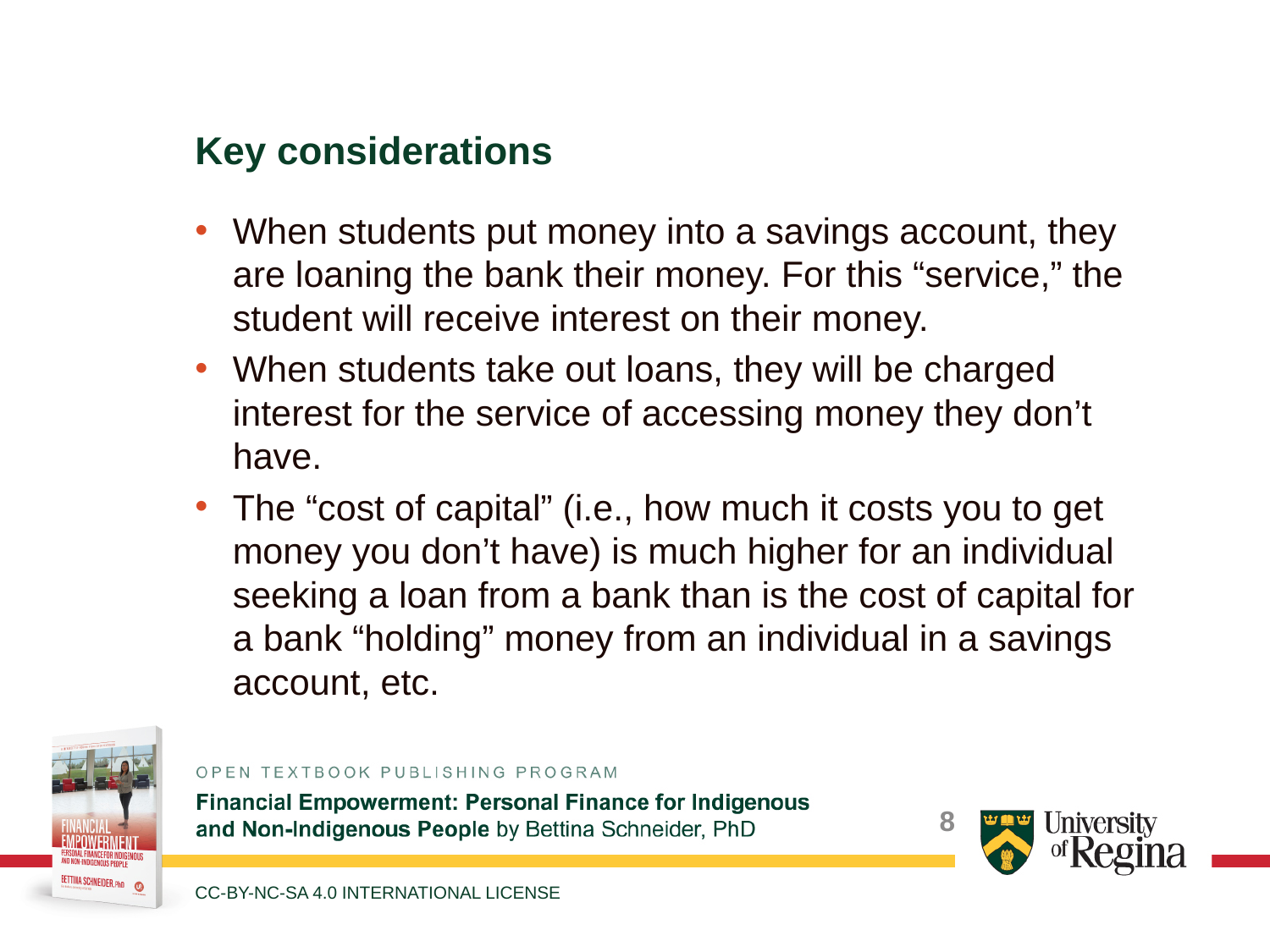

Key considerations
When students put money into a savings account, they are loaning the bank their money. For this “service,” the student will receive interest on their money.
When students take out loans, they will be charged interest for the service of accessing money they don’t have.
The “cost of capital” (i.e., how much it costs you to get money you don’t have) is much higher for an individual seeking a loan from a bank than is the cost of capital for a bank “holding” money from an individual in a savings account, etc.

CC-BY-NC-SA 4.0 INTERNATIONAL LICENSE